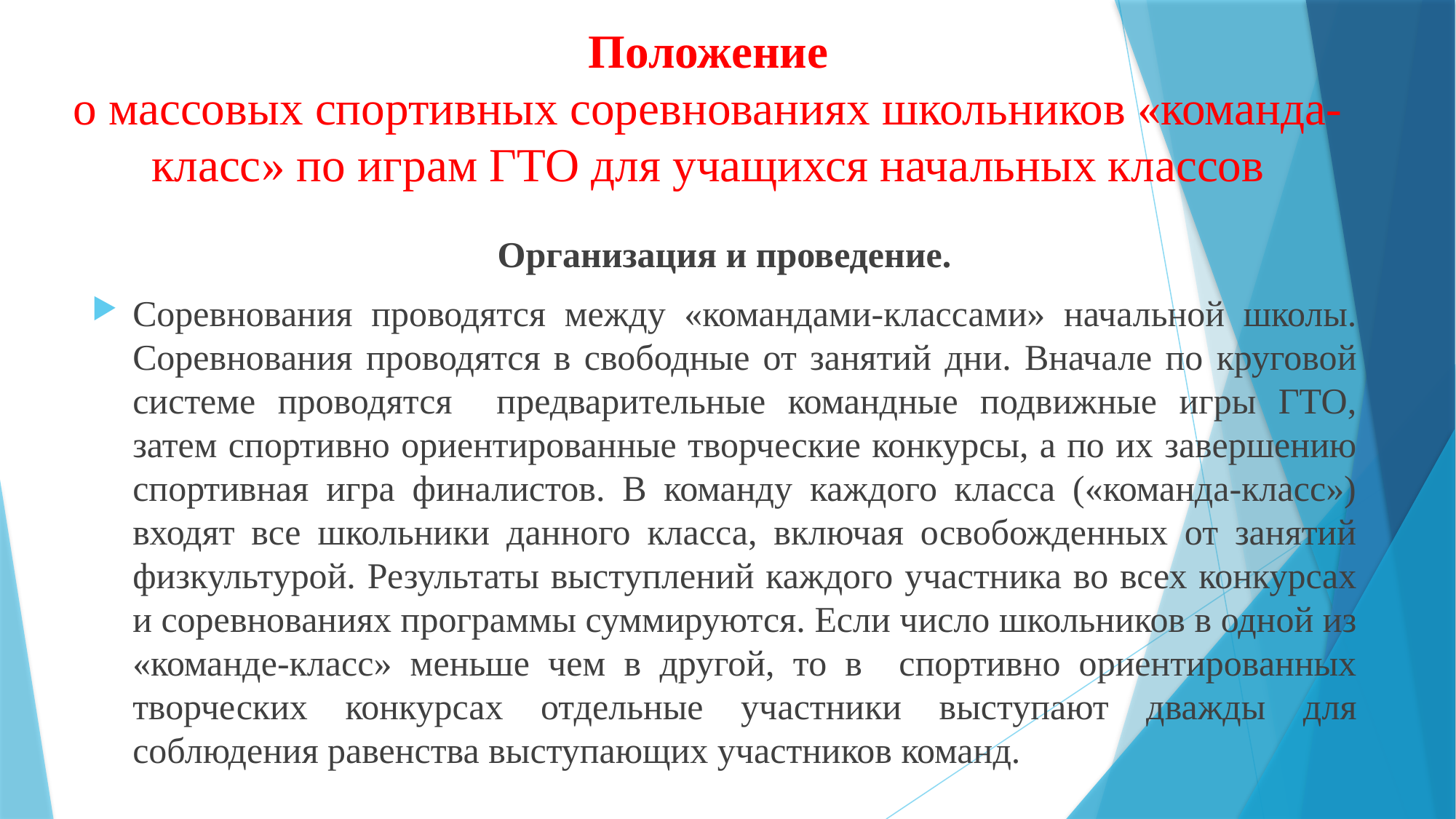

# Положение о массовых спортивных соревнованиях школьников «команда-класс» по играм ГТО для учащихся начальных классов
Организация и проведение.
Соревнования проводятся между «командами-классами» начальной школы. Соревнования проводятся в свободные от занятий дни. Вначале по круговой системе проводятся  предварительные командные подвижные игры ГТО, затем спортивно ориентированные творческие конкурсы, а по их завершению спортивная игра финалистов. В команду каждого класса («команда-класс») входят все школьники данного класса, включая освобожденных от занятий физкультурой. Результаты выступлений каждого участника во всех конкурсах и соревнованиях программы суммируются. Если число школьников в одной из «команде-класс» меньше чем в другой, то в  спортивно ориентированных творческих конкурсах отдельные участники выступают дважды для соблюдения равенства выступающих участников команд.